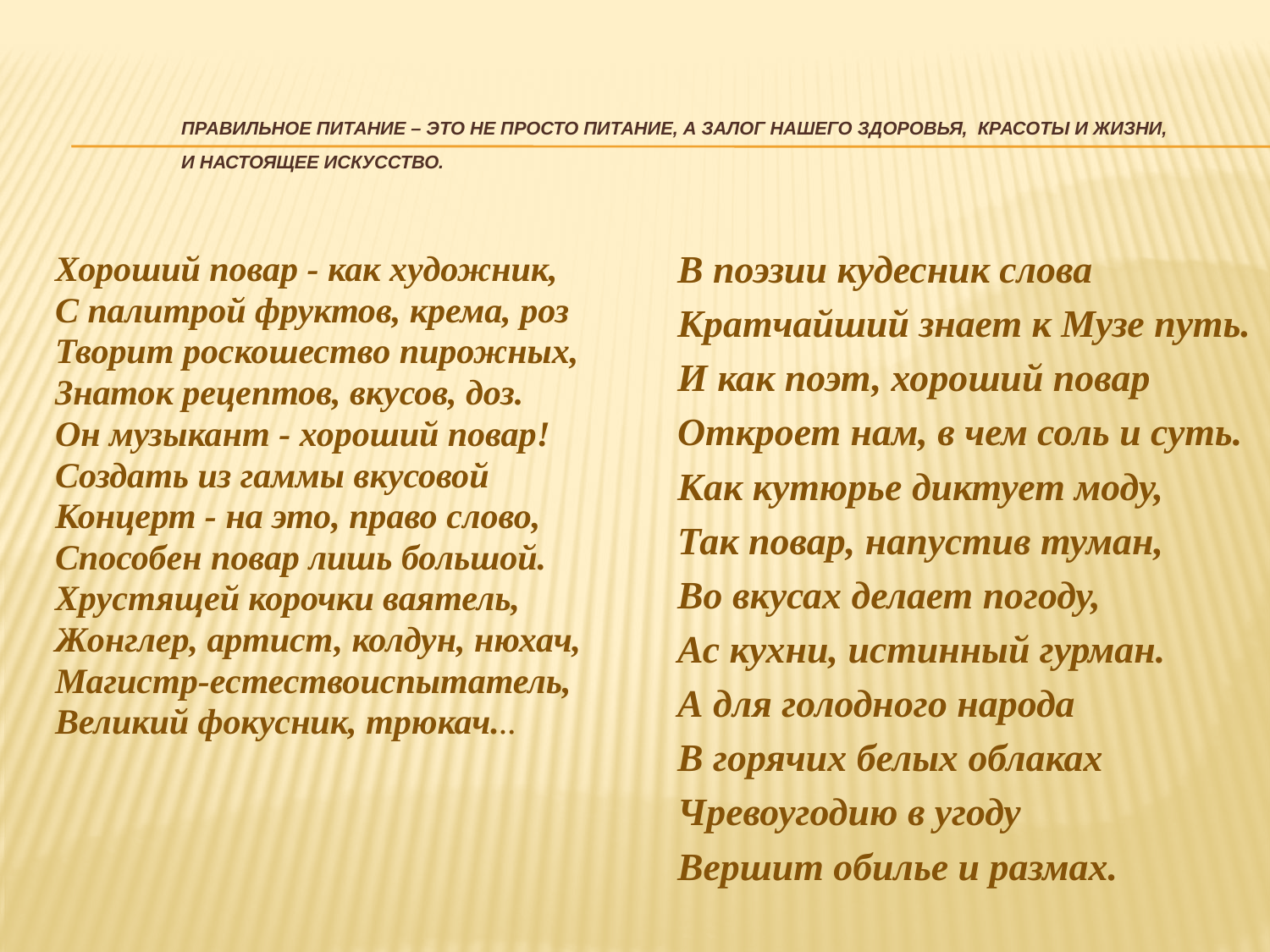

# ПРАВИЛЬНОЕ ПИТАНИЕ – ЭТО НЕ ПРОСТО ПИТАНИЕ, А ЗАЛОГ НАШЕГО ЗДОРОВЬЯ,  КРАСОТЫ И ЖИЗНИ, И НАСТОЯЩЕЕ ИСКУССТВО.
В поэзии кудесник слова
Кратчайший знает к Музе путь.
И как поэт, хороший повар
Откроет нам, в чем соль и суть.
Как кутюрье диктует моду,
Так повар, напустив туман,
Во вкусах делает погоду,
Ас кухни, истинный гурман.
А для голодного народа
В горячих белых облаках
Чревоугодию в угоду
Вершит обилье и размах.
Хороший повар - как художник,
С палитрой фруктов, крема, роз
Творит роскошество пирожных,
Знаток рецептов, вкусов, доз.
Он музыкант - хороший повар!
Создать из гаммы вкусовой
Концерт - на это, право слово,
Способен повар лишь большой.
Хрустящей корочки ваятель,
Жонглер, артист, колдун, нюхач,
Магистр-естествоиспытатель,
Великий фокусник, трюкач...